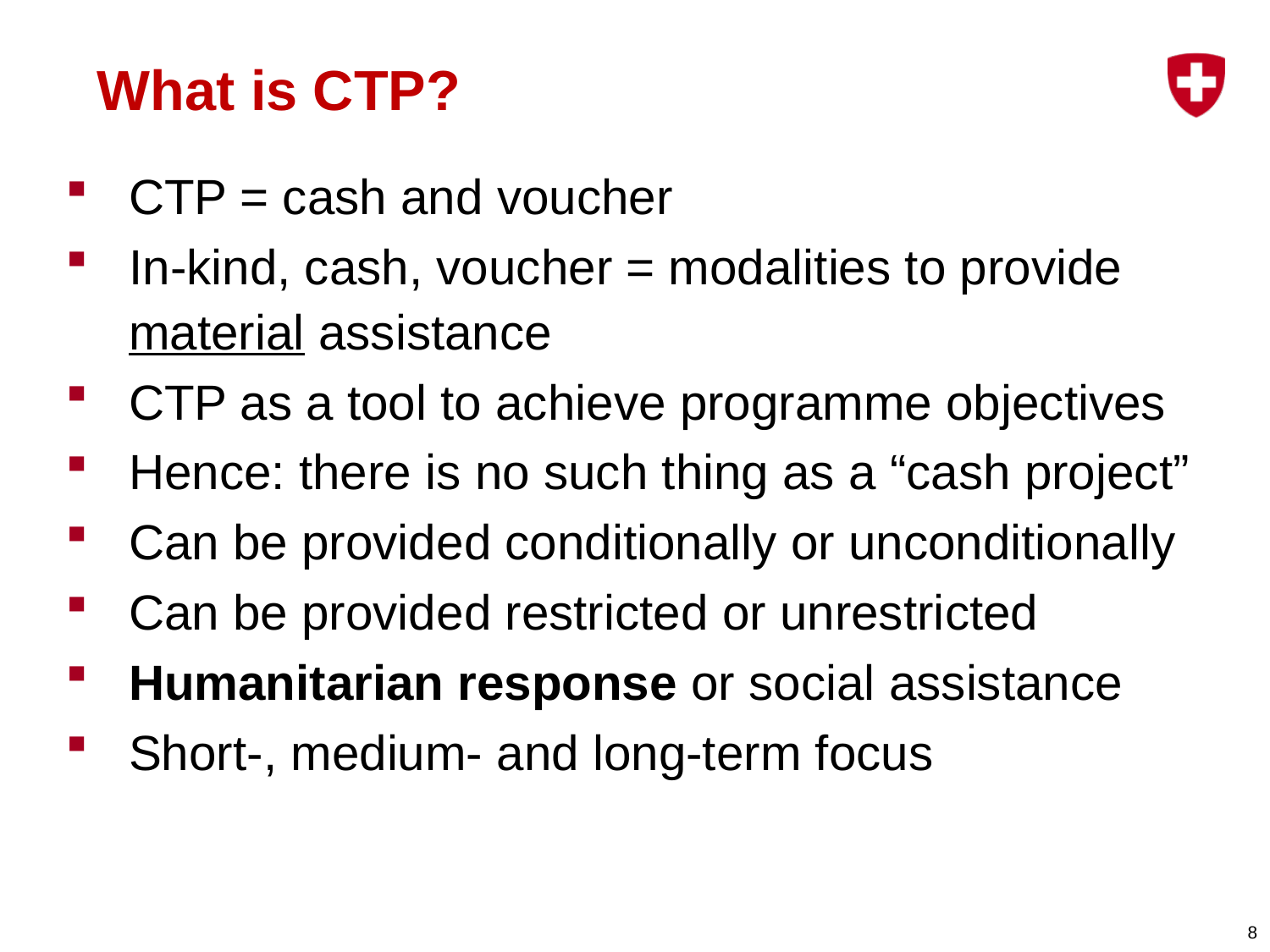

# What is CTP?
CTP = cash and voucher
In-kind, cash, voucher = modalities to provide material assistance
CTP as a tool to achieve programme objectives
Hence: there is no such thing as a “cash project”
Can be provided conditionally or unconditionally
Can be provided restricted or unrestricted
Humanitarian response or social assistance
Short-, medium- and long-term focus

8